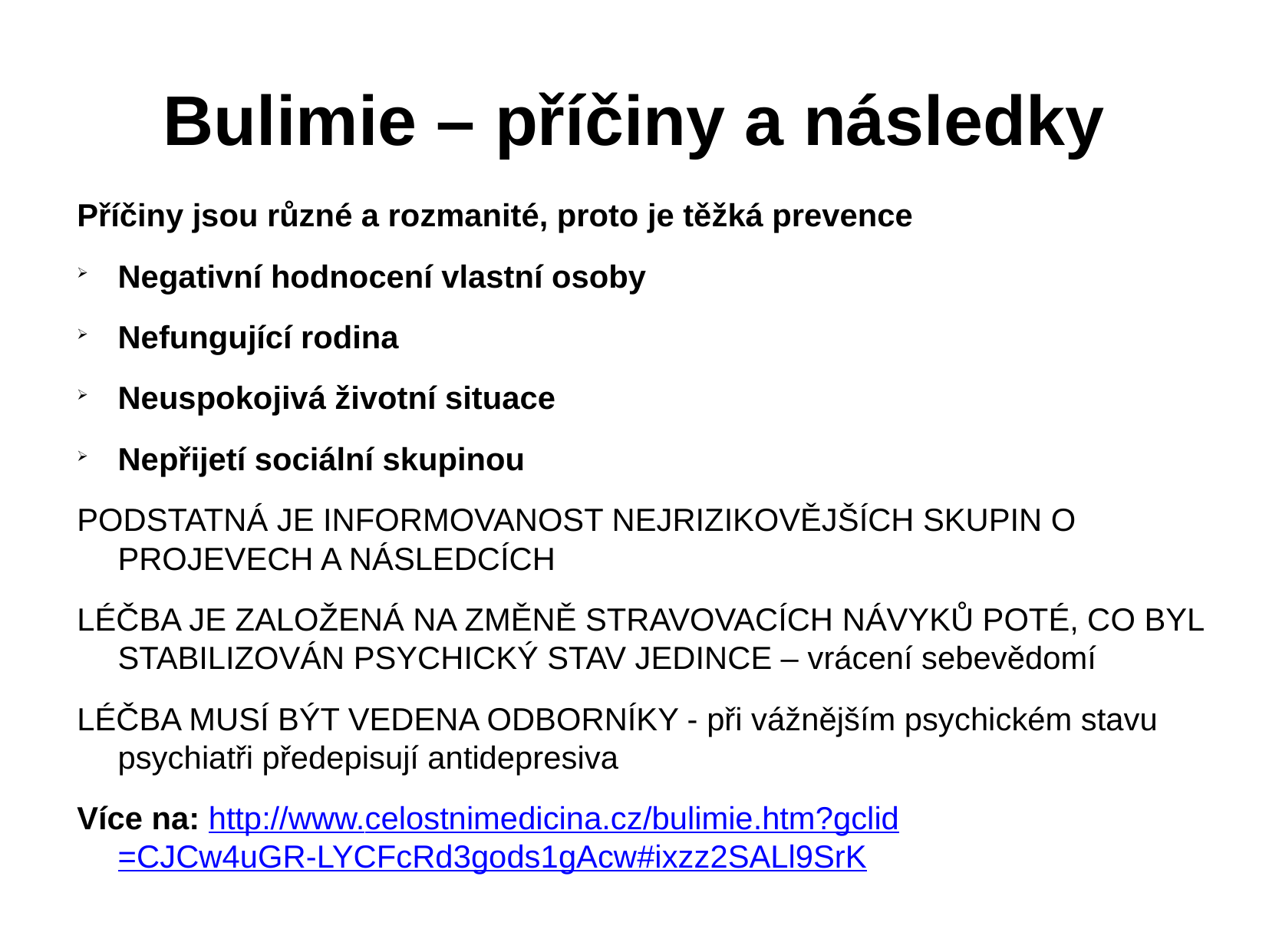

# Bulimie – příčiny a následky
Příčiny jsou různé a rozmanité, proto je těžká prevence
Negativní hodnocení vlastní osoby
Nefungující rodina
Neuspokojivá životní situace
Nepřijetí sociální skupinou
PODSTATNÁ JE INFORMOVANOST NEJRIZIKOVĚJŠÍCH SKUPIN O PROJEVECH A NÁSLEDCÍCH
LÉČBA JE ZALOŽENÁ NA ZMĚNĚ STRAVOVACÍCH NÁVYKŮ POTÉ, CO BYL STABILIZOVÁN PSYCHICKÝ STAV JEDINCE – vrácení sebevědomí
LÉČBA MUSÍ BÝT VEDENA ODBORNÍKY - při vážnějším psychickém stavu psychiatři předepisují antidepresiva
Více na: http://www.celostnimedicina.cz/bulimie.htm?gclid=CJCw4uGR-LYCFcRd3gods1gAcw#ixzz2SALl9SrK